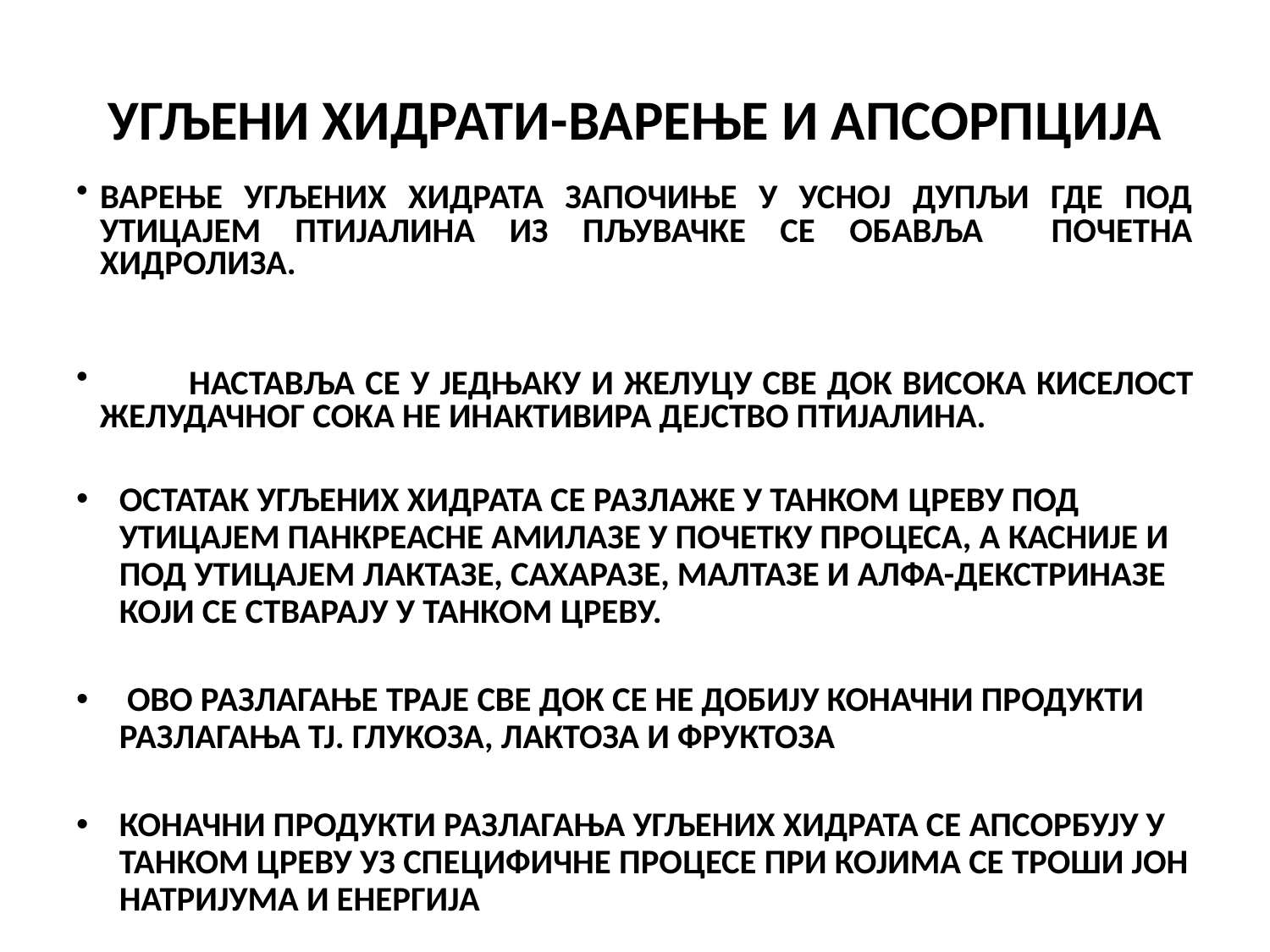

# УГЉЕНИ ХИДРАТИ-ВАРЕЊЕ И АПСОРПЦИЈА
ВАРЕЊЕ УГЉЕНИХ ХИДРАТА ЗАПОЧИЊЕ У УСНОЈ ДУПЉИ ГДЕ ПОД УТИЦАЈЕМ ПТИЈАЛИНА ИЗ ПЉУВАЧКЕ СЕ ОБАВЉА  ПОЧЕТНА ХИДРОЛИЗА.

	НАСТАВЉА СЕ У ЈЕДЊАКУ И ЖЕЛУЦУ СВЕ ДОК ВИСОКА КИСЕЛОСТ ЖЕЛУДАЧНОГ СОКА НЕ ИНАКТИВИРА ДЕЈСТВО ПТИЈАЛИНА.

ОСТАТАК УГЉЕНИХ ХИДРАТА СЕ РАЗЛАЖЕ У ТАНКОМ ЦРЕВУ ПОД УТИЦАЈЕМ ПАНКРЕАСНЕ АМИЛАЗЕ У ПОЧЕТКУ ПРОЦЕСА, А КАСНИЈЕ И ПОД УТИЦАЈЕМ ЛАКТАЗЕ, САХАРАЗЕ, МАЛТАЗЕ И АЛФА-ДЕКСТРИНАЗЕ КОЈИ СЕ СТВАРАЈУ У ТАНКОМ ЦРЕВУ.

 ОВО РАЗЛАГАЊЕ ТРАЈЕ СВЕ ДОК СЕ НЕ ДОБИЈУ КОНАЧНИ ПРОДУКТИ РАЗЛАГАЊА ТЈ. ГЛУКОЗА, ЛАКТОЗА И ФРУКТОЗА

КОНАЧНИ ПРОДУКТИ РАЗЛАГАЊА УГЉЕНИХ ХИДРАТА СЕ АПСОРБУЈУ У ТАНКОМ ЦРЕВУ УЗ СПЕЦИФИЧНЕ ПРОЦЕСЕ ПРИ КОЈИМА СЕ ТРОШИ ЈОН НАТРИЈУМА И ЕНЕРГИЈА